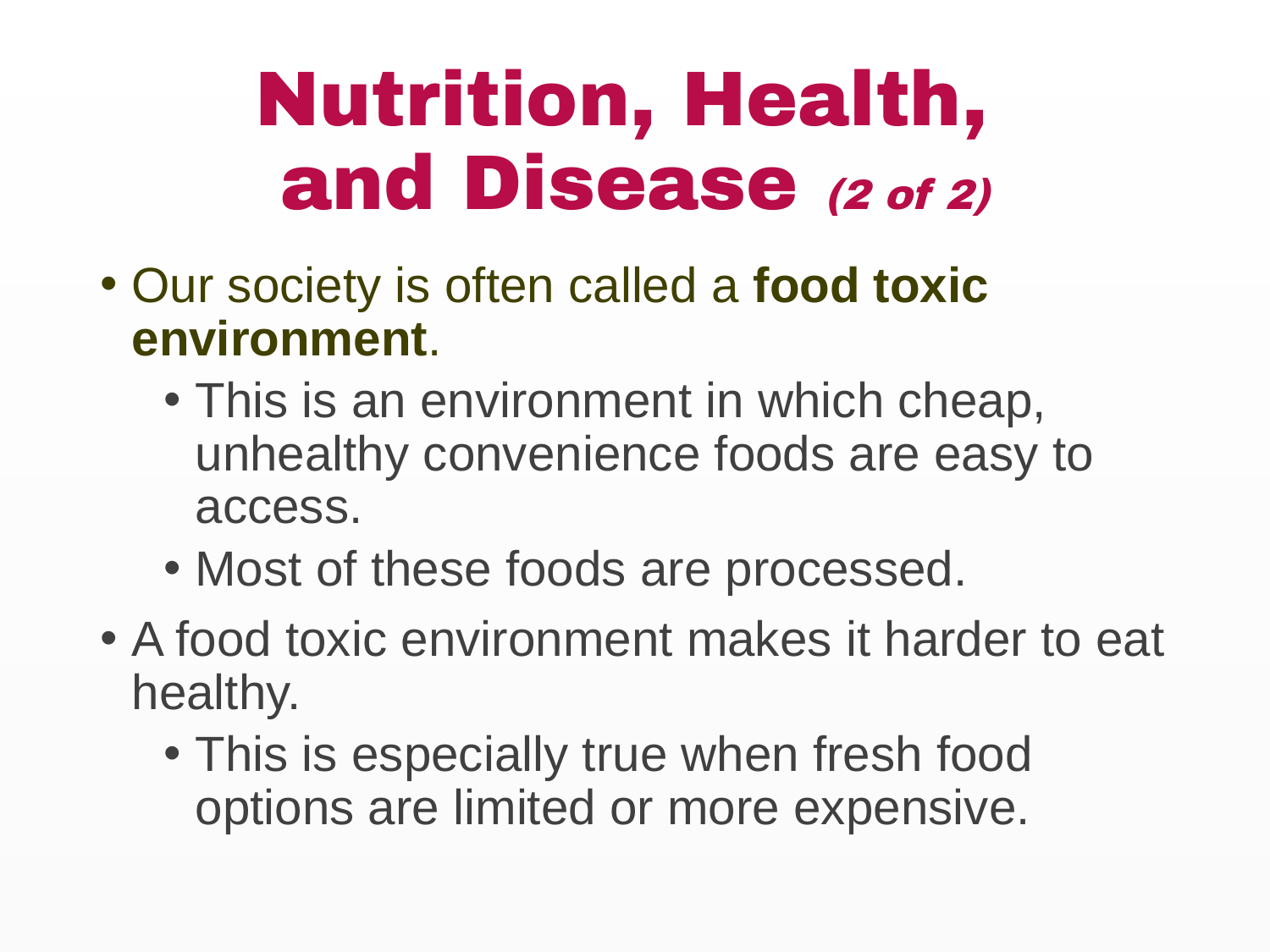

# Nutrition, Health, and Disease (2 of 2)
Our society is often called a food toxic environment.
This is an environment in which cheap, unhealthy convenience foods are easy to access.
Most of these foods are processed.
A food toxic environment makes it harder to eat healthy.
This is especially true when fresh food options are limited or more expensive.